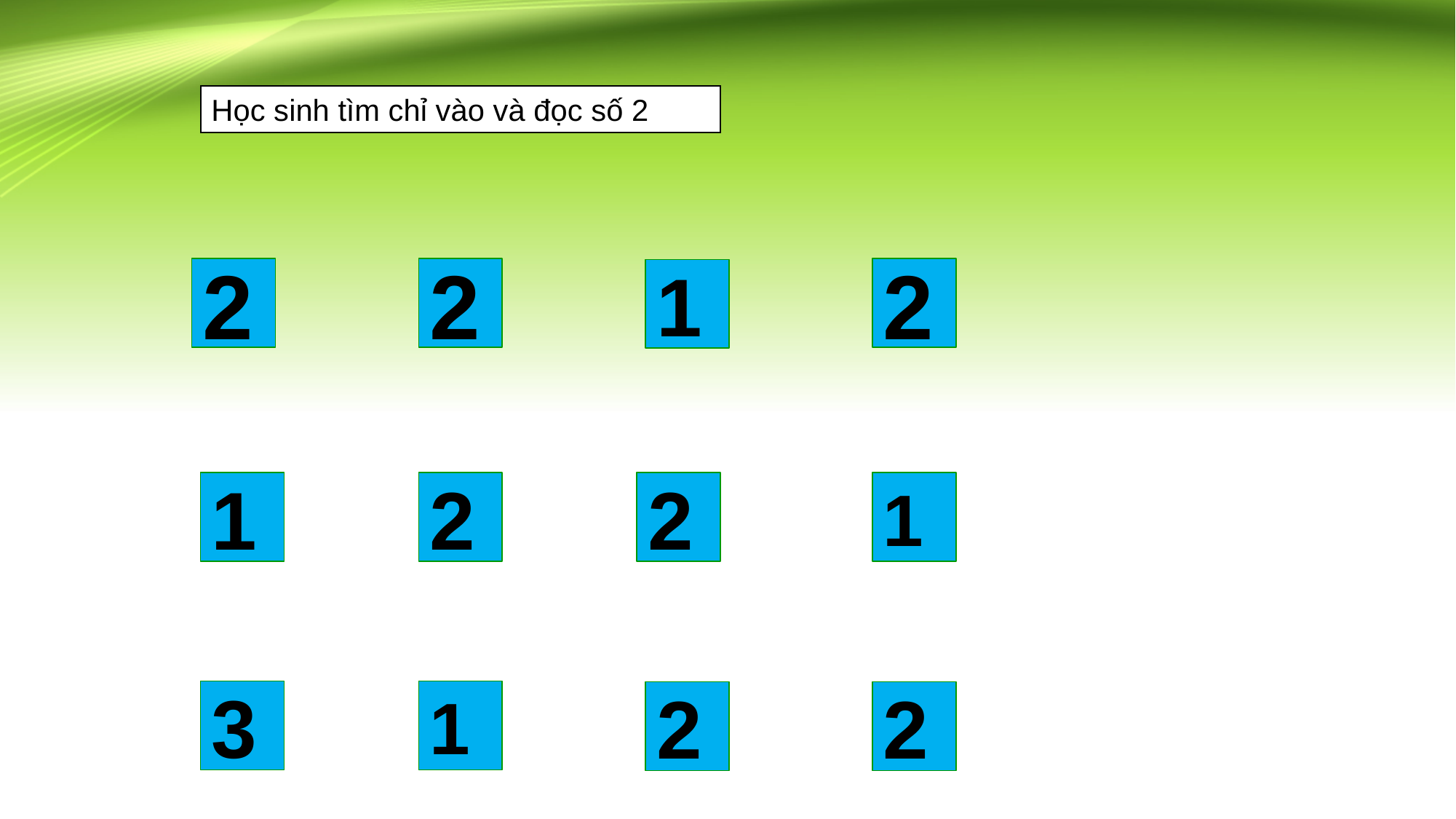

Học sinh tìm chỉ vào và đọc số 2
2
2
2
1
1
2
2
1
3
1
2
2